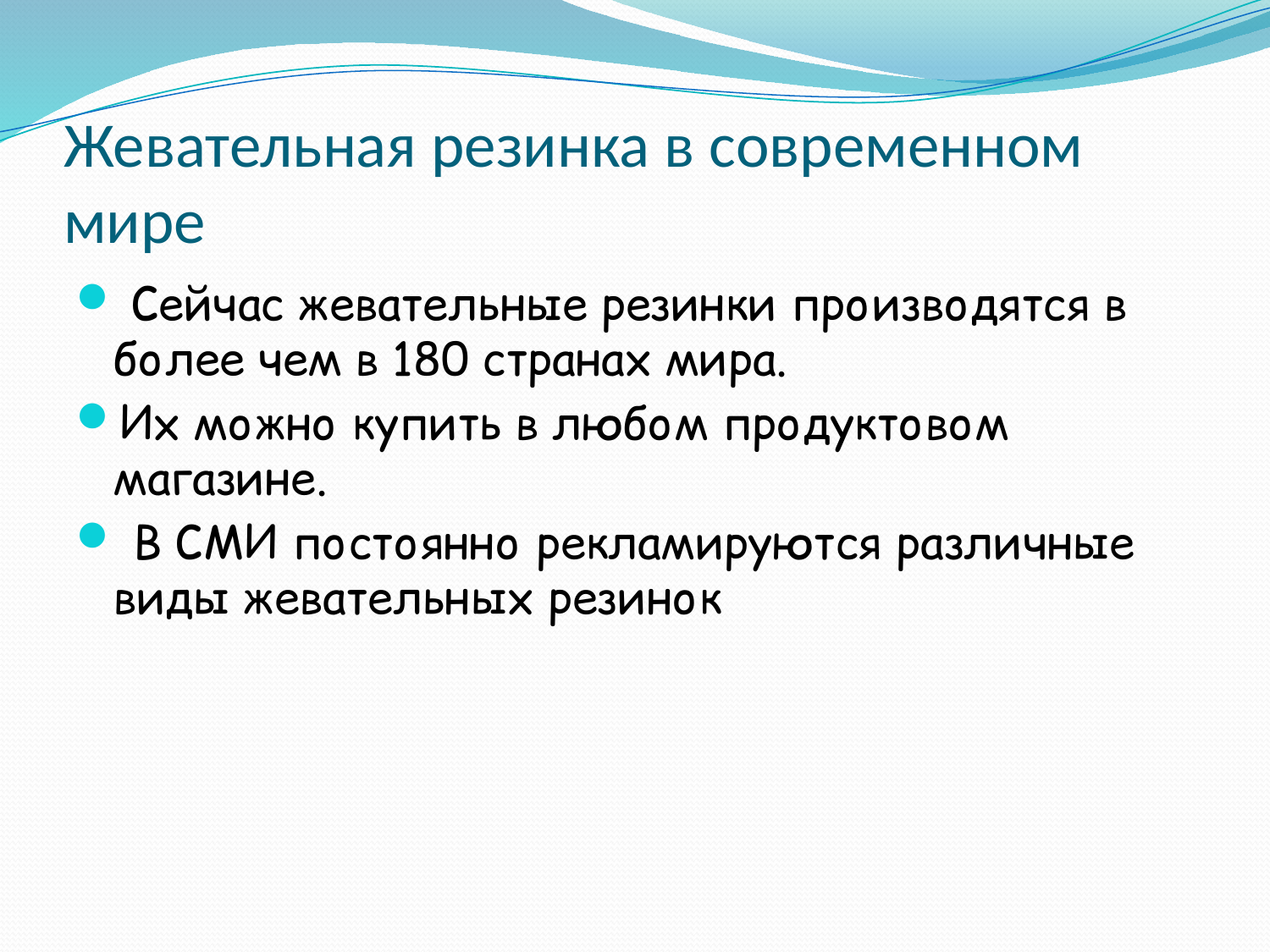

# Жевательная резинка в современном мире
 Сейчас жевательные резинки производятся в более чем в 180 странах мира.
Их можно купить в любом продуктовом магазине.
 В СМИ постоянно рекламируются различные виды жевательных резинок